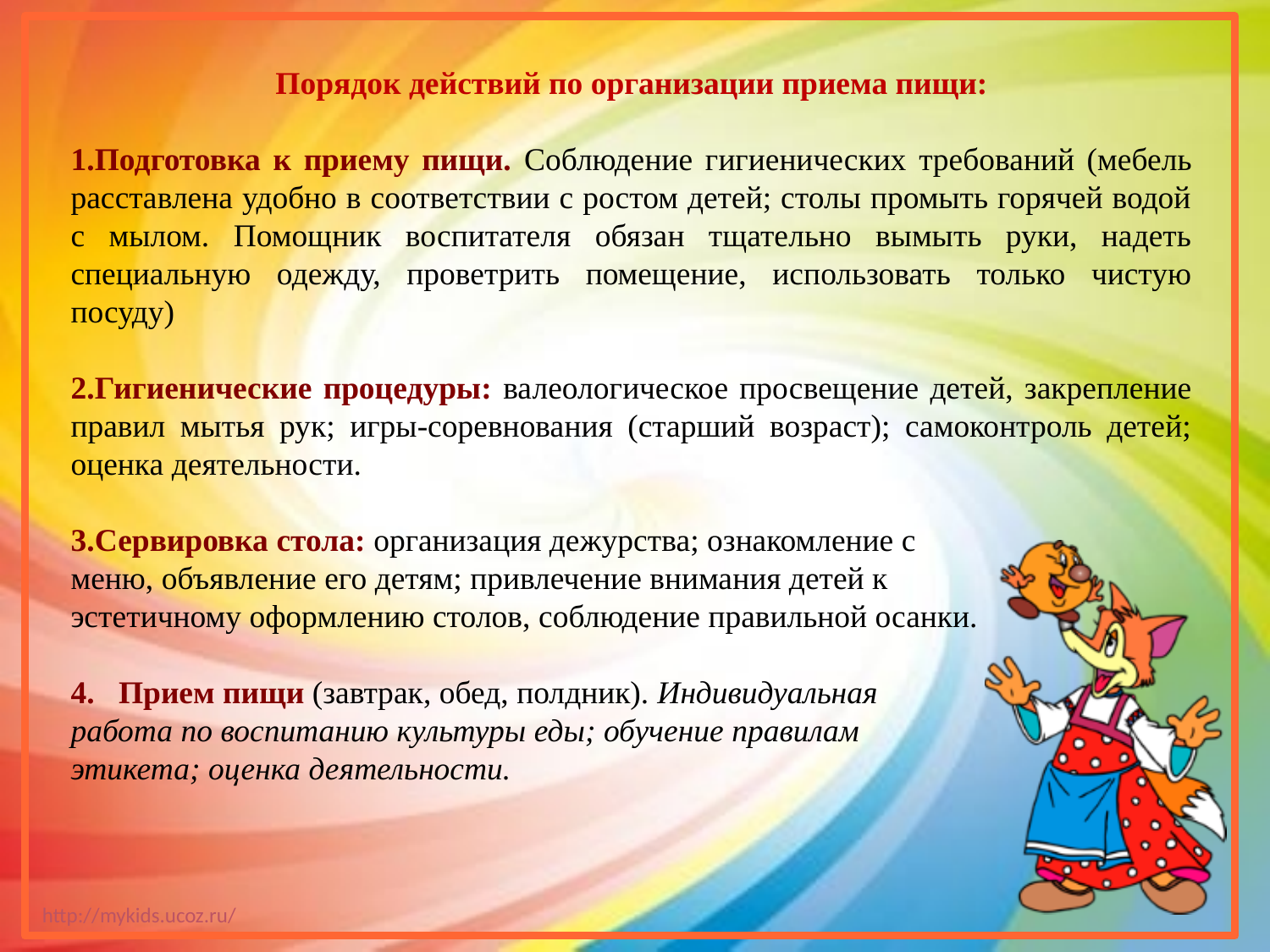

Порядок действий по организации приема пищи:

Подготовка к приему пищи. Соблюдение гигиенических требований (мебель расставлена удобно в соответствии с ростом детей; столы промыть горячей водой с мылом. Помощник воспитателя обязан тщательно вымыть руки, надеть специальную одежду, проветрить помещение, использовать только чистую посуду)

Гигиенические процедуры: валеологическое просвещение детей, закрепление правил мытья рук; игры-соревнования (старший возраст); самоконтроль детей; оценка деятельности.

Сервировка стола: организация дежурства; ознакомление с
меню, объявление его детям; привлечение внимания детей к
эстетичному оформлению столов, соблюдение правильной осанки.

Прием пищи (завтрак, обед, полдник). Индивидуальная
работа по воспитанию культуры еды; обучение правилам
этикета; оценка деятельности.